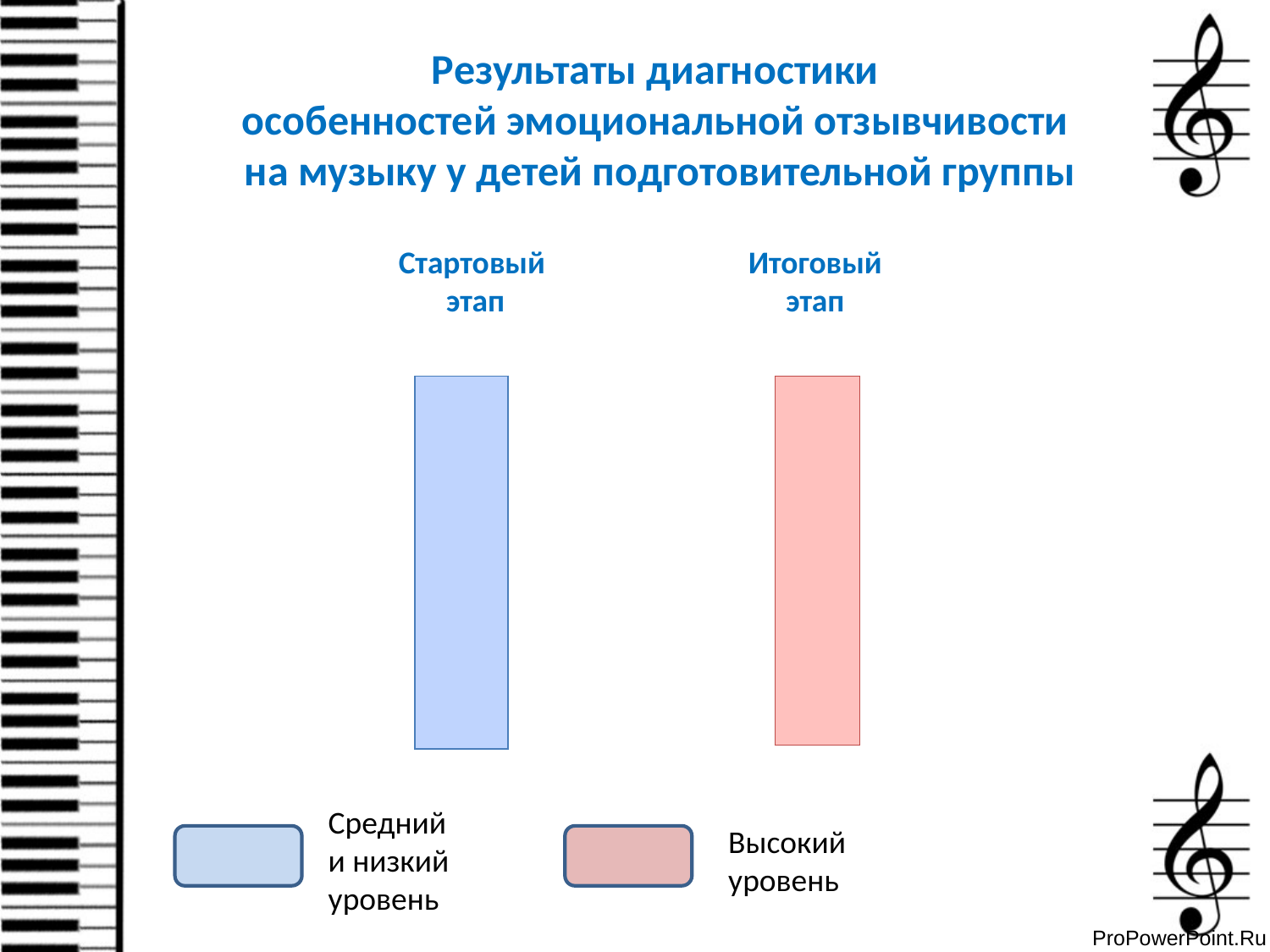

Результаты диагностики
особенностей эмоциональной отзывчивости
на музыку у детей подготовительной группы
Стартовый
этап
Итоговый
этап
|  |
| --- |
|  |
| --- |
Средний
и низкий
уровень
Высокий
уровень